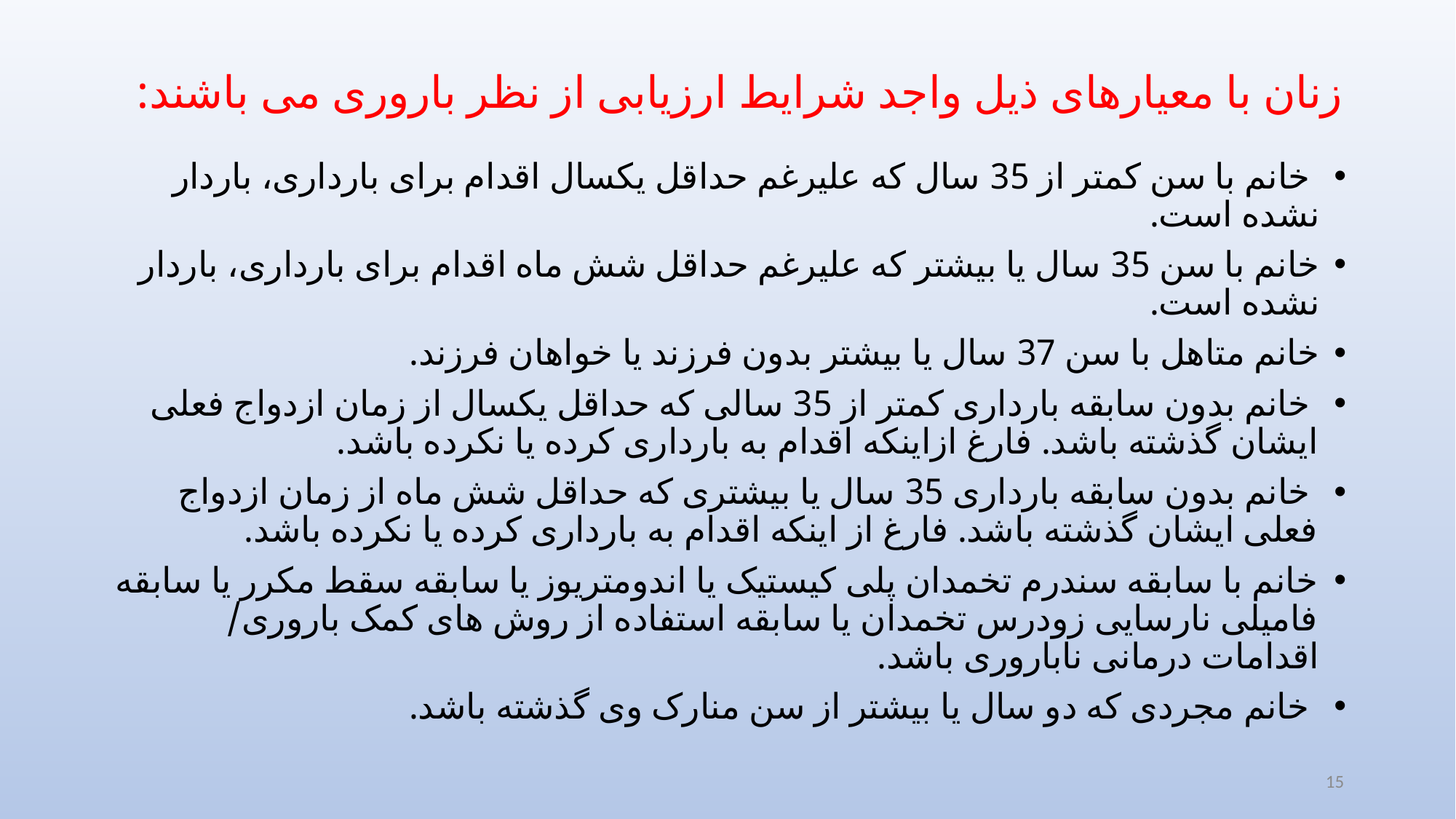

# زنان با معیارهای ذیل واجد شرایط ارزیابی از نظر باروری می باشند:
 خانم با سن کمتر از 35 سال که علیرغم حداقل یکسال اقدام برای بارداری، باردار نشده است.
خانم با سن 35 سال یا بیشتر که علیرغم حداقل شش ماه اقدام برای بارداری، باردار نشده است.
خانم متاهل با سن 37 سال یا بیشتر بدون فرزند یا خواهان فرزند.
 خانم بدون سابقه بارداری کمتر از 35 سالی که حداقل یکسال از زمان ازدواج فعلی ایشان گذشته باشد. فارغ ازاینکه اقدام به بارداری کرده یا نکرده باشد.
 خانم بدون سابقه بارداری 35 سال یا بیشتری که حداقل شش ماه از زمان ازدواج فعلی ایشان گذشته باشد. فارغ از اینکه اقدام به بارداری کرده یا نکرده باشد.
خانم با سابقه سندرم تخمدان پلی کیستیک یا اندومتریوز یا سابقه سقط مکرر یا سابقه فامیلی نارسایی زودرس تخمدان یا سابقه استفاده از روش های کمک باروری/ اقدامات درمانی ناباروری باشد.
 خانم مجردی که دو سال یا بیشتر از سن منارک وی گذشته باشد.
15